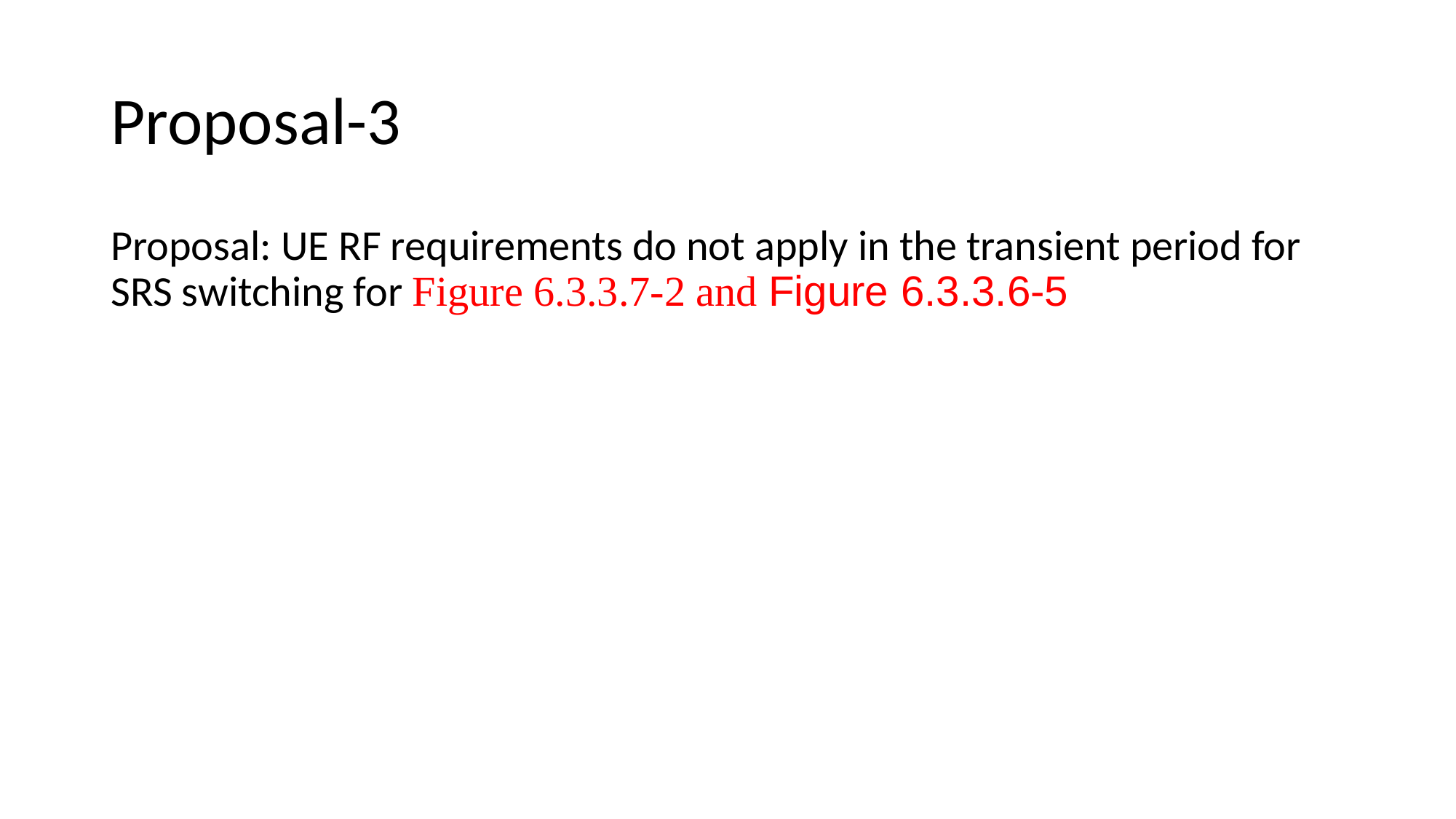

# Proposal-3
Proposal: UE RF requirements do not apply in the transient period for SRS switching for Figure 6.3.3.7-2 and Figure 6.3.3.6-5